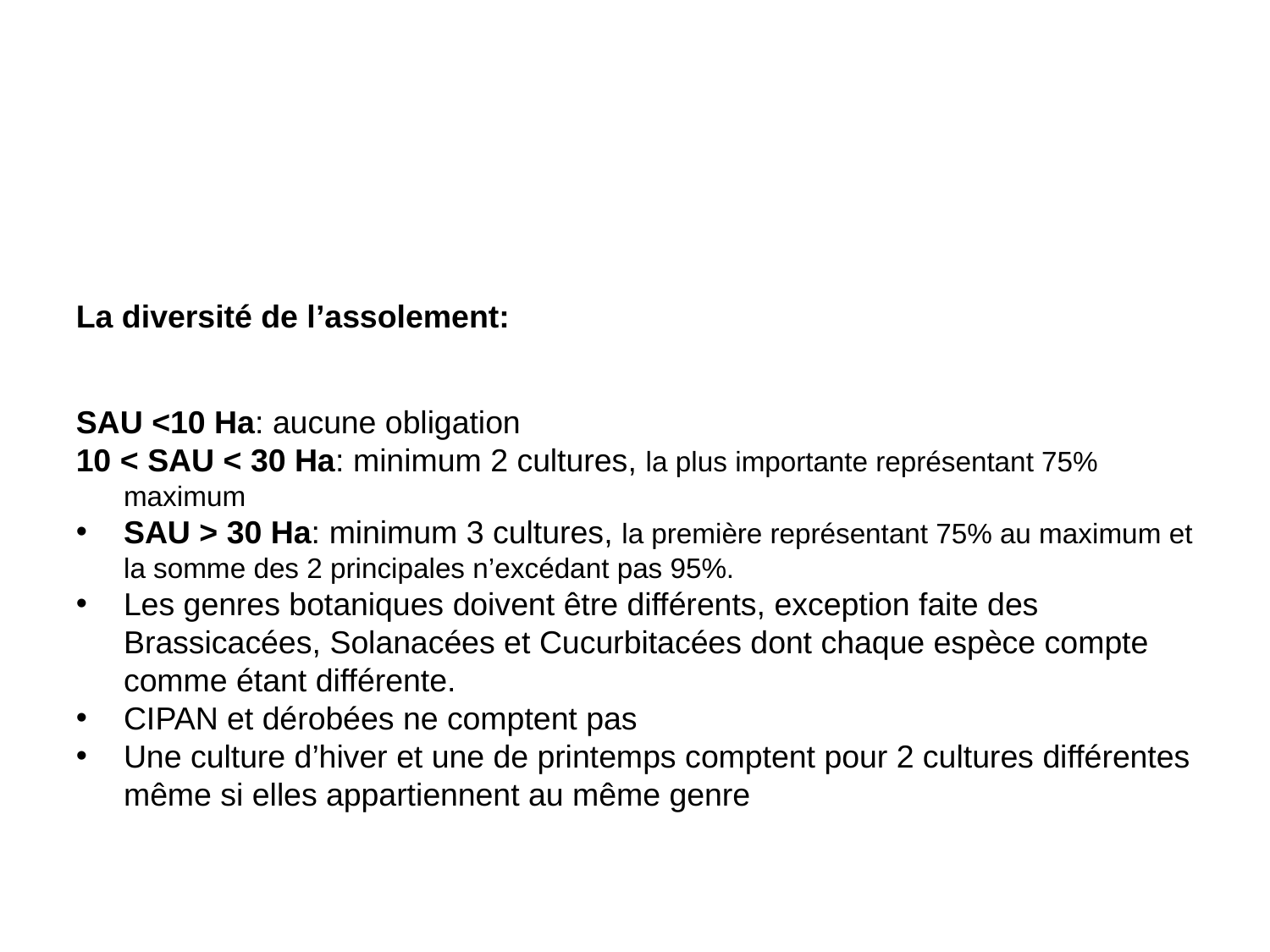

La diversité de l’assolement:

SAU <10 Ha: aucune obligation
10 < SAU < 30 Ha: minimum 2 cultures, la plus importante représentant 75% maximum
SAU > 30 Ha: minimum 3 cultures, la première représentant 75% au maximum et la somme des 2 principales n’excédant pas 95%.
Les genres botaniques doivent être différents, exception faite des Brassicacées, Solanacées et Cucurbitacées dont chaque espèce compte comme étant différente.
CIPAN et dérobées ne comptent pas
Une culture d’hiver et une de printemps comptent pour 2 cultures différentes même si elles appartiennent au même genre